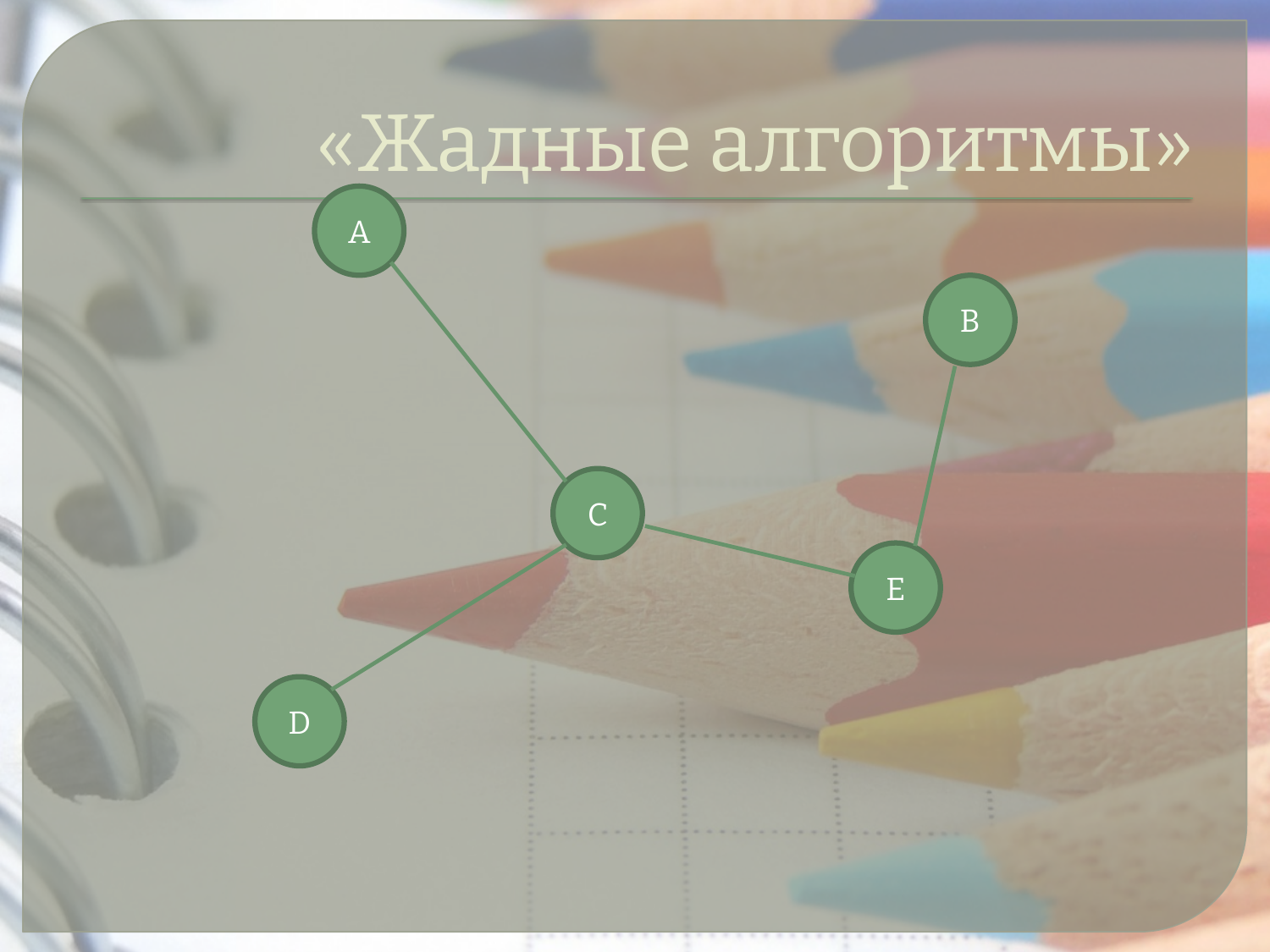

# «Жадные алгоритмы»

A
B
C
E
D